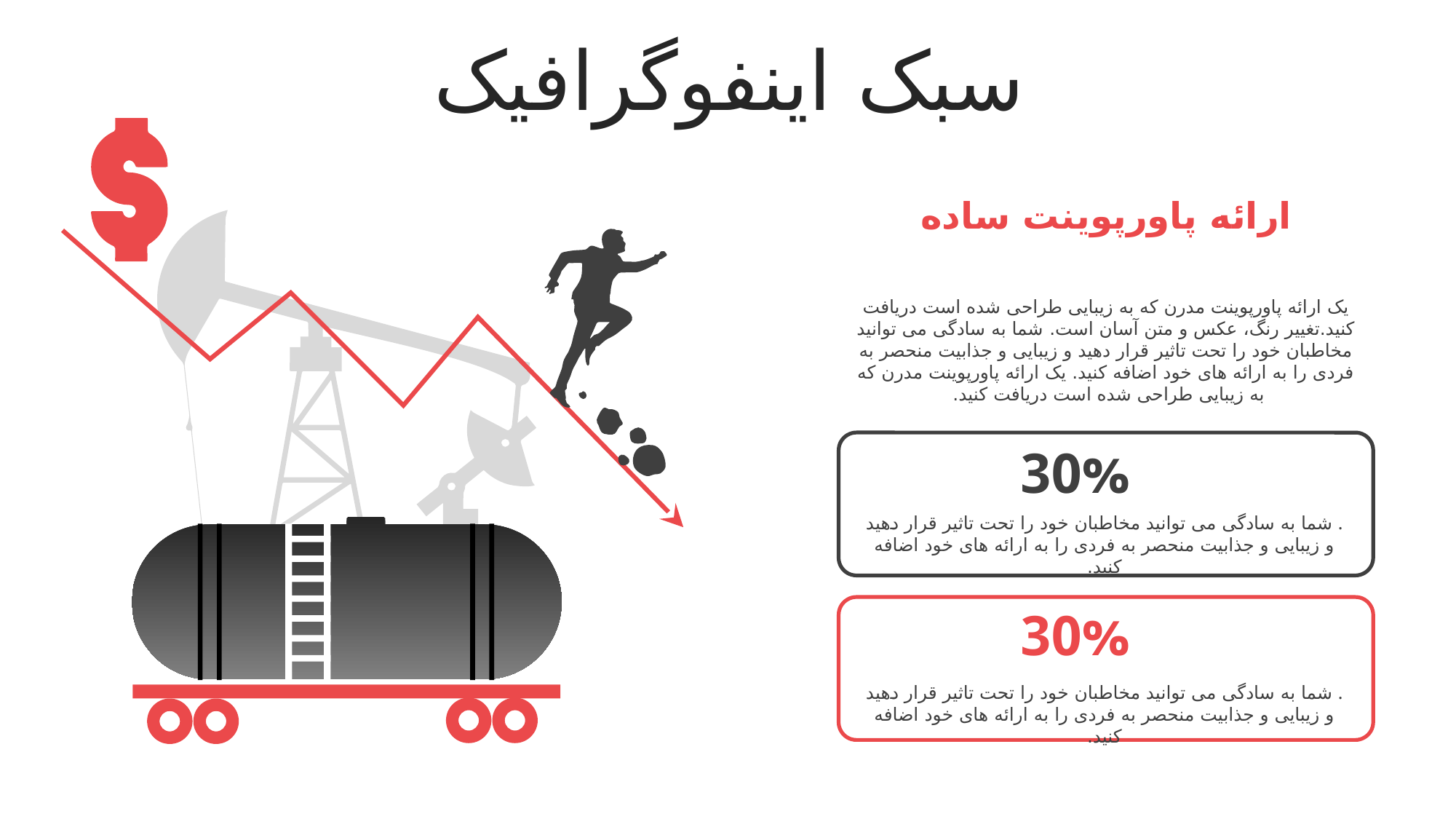

سبک اینفوگرافیک

ارائه پاورپوینت ساده

یک ارائه پاورپوینت مدرن که به زیبایی طراحی شده است دریافت کنید.تغییر رنگ، عکس و متن آسان است. شما به سادگی می توانید مخاطبان خود را تحت تاثیر قرار دهید و زیبایی و جذابیت منحصر به فردی را به ارائه های خود اضافه کنید. یک ارائه پاورپوینت مدرن که به زیبایی طراحی شده است دریافت کنید.

30%
. شما به سادگی می توانید مخاطبان خود را تحت تاثیر قرار دهید و زیبایی و جذابیت منحصر به فردی را به ارائه های خود اضافه کنید.

30%

. شما به سادگی می توانید مخاطبان خود را تحت تاثیر قرار دهید و زیبایی و جذابیت منحصر به فردی را به ارائه های خود اضافه کنید.